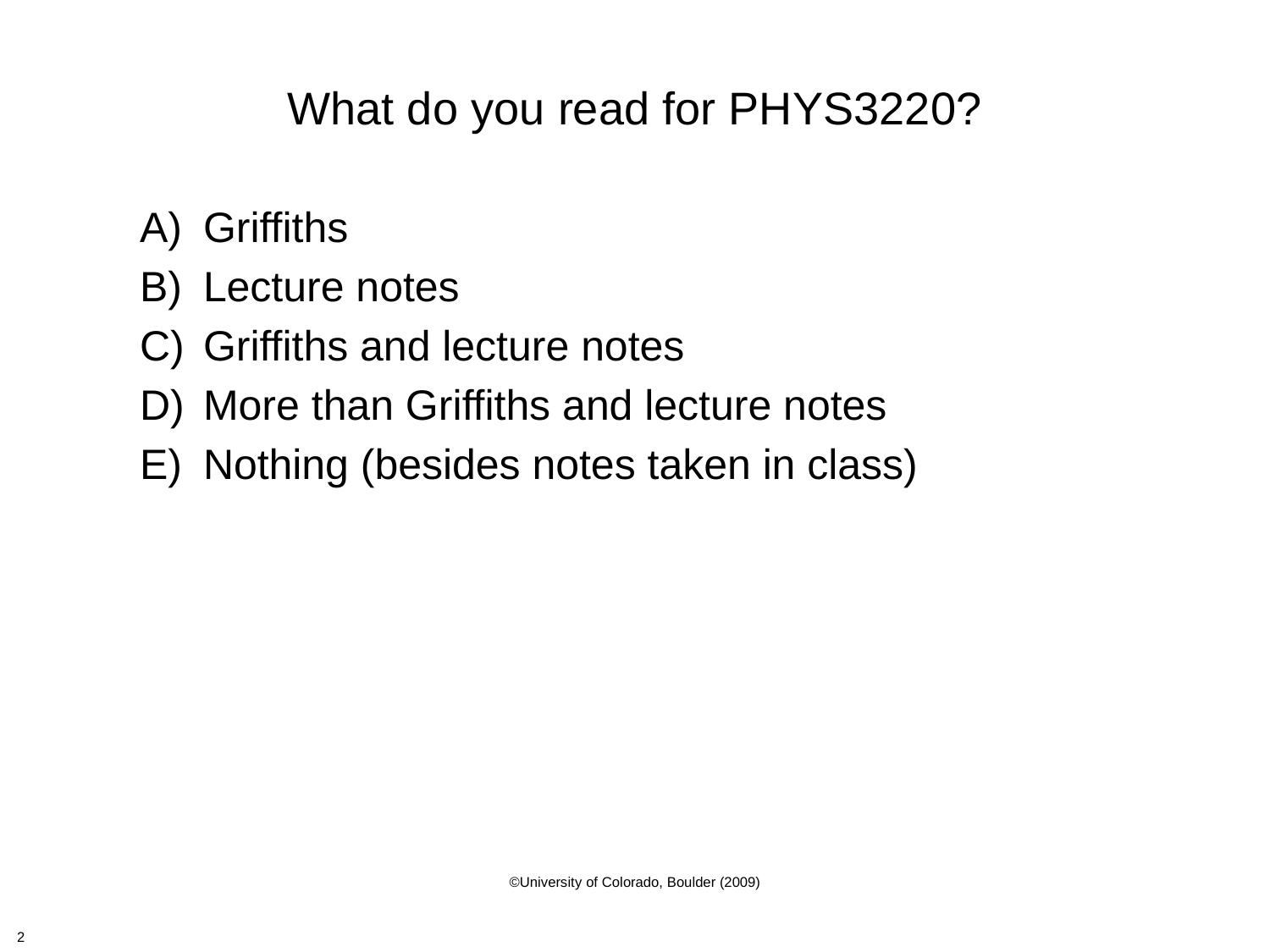

What do you read for PHYS3220?
Griffiths
Lecture notes
Griffiths and lecture notes
More than Griffiths and lecture notes
Nothing (besides notes taken in class)

©University of Colorado, Boulder (2009)

2